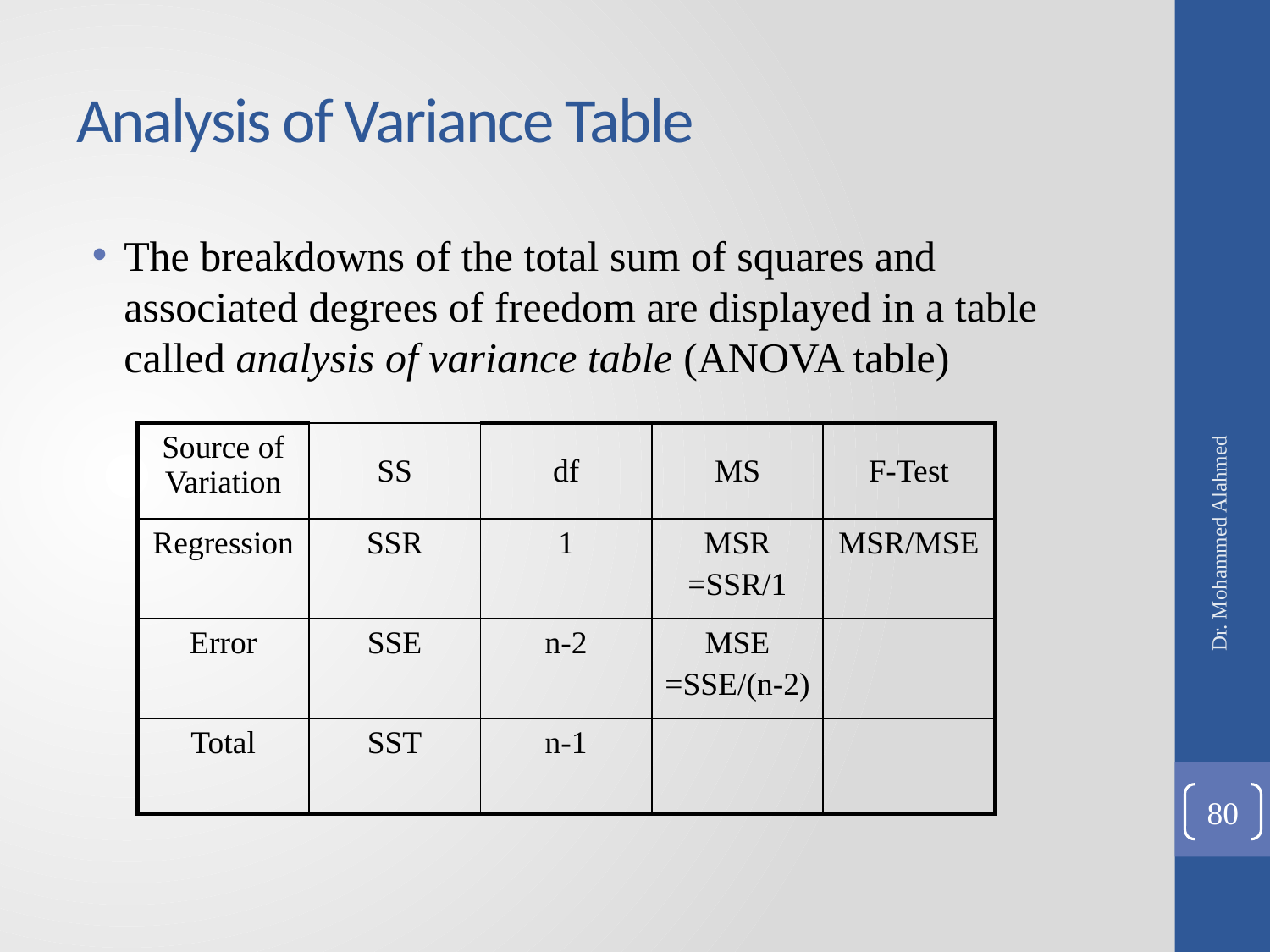

# Analysis of Variance Table
The breakdowns of the total sum of squares and associated degrees of freedom are displayed in a table  called analysis of variance table (ANOVA table)

| Source of Variation | SS | df | MS | F-Test |
| --- | --- | --- | --- | --- |
| Regression | SSR | 1 | MSR =SSR/1 | MSR/MSE |
| Error | SSE | n-2 | MSE =SSE/(n-2) |  |
| Total | SST | n-1 |  |  |
Dr. Mohammed Alahmed
80